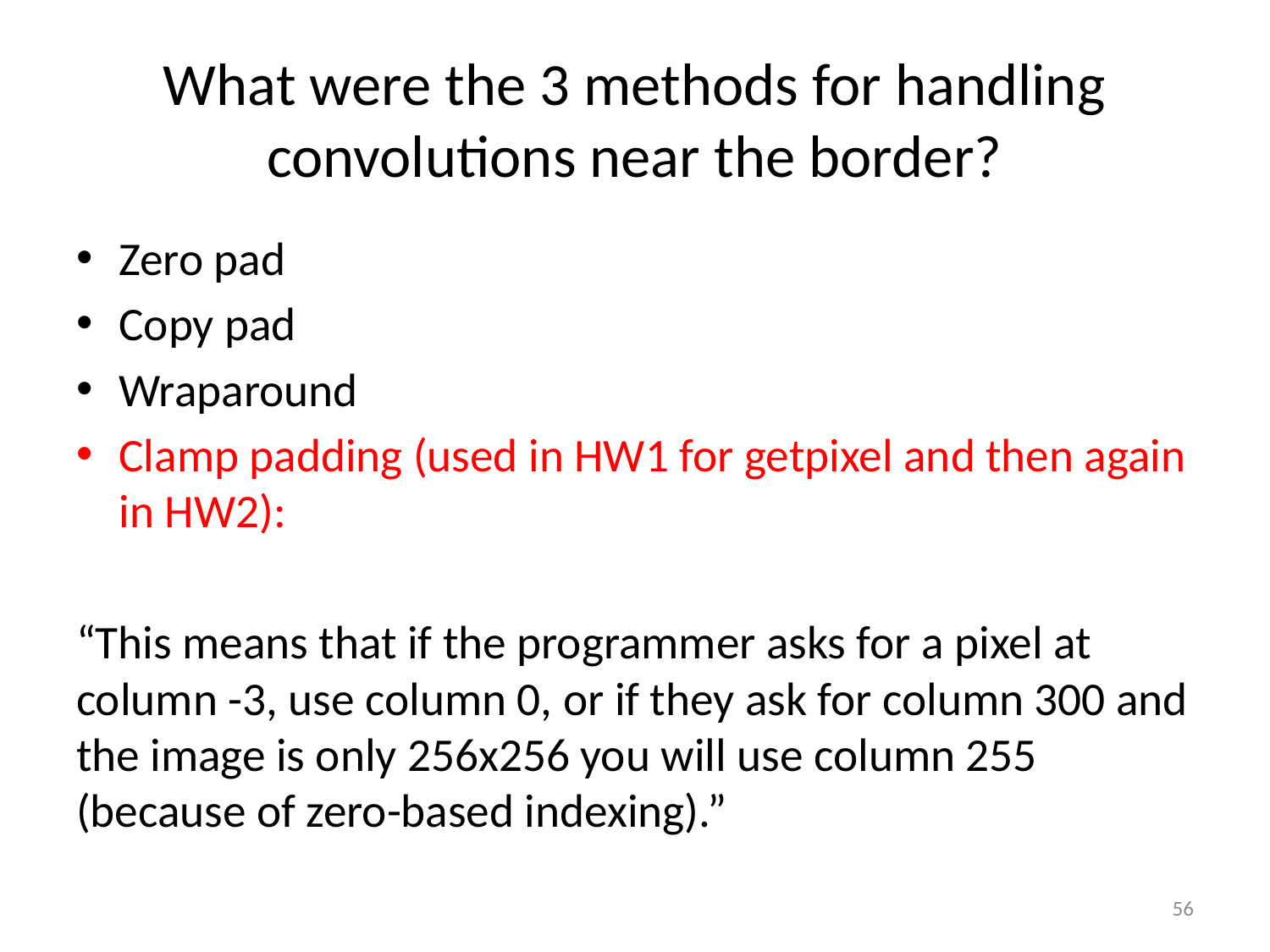

# What were the 3 methods for handling convolutions near the border?
Zero pad
Copy pad
Wraparound
Clamp padding (used in HW1 for getpixel and then again in HW2):

“This means that if the programmer asks for a pixel at column -3, use column 0, or if they ask for column 300 and the image is only 256x256 you will use column 255 (because of zero-based indexing).”
56